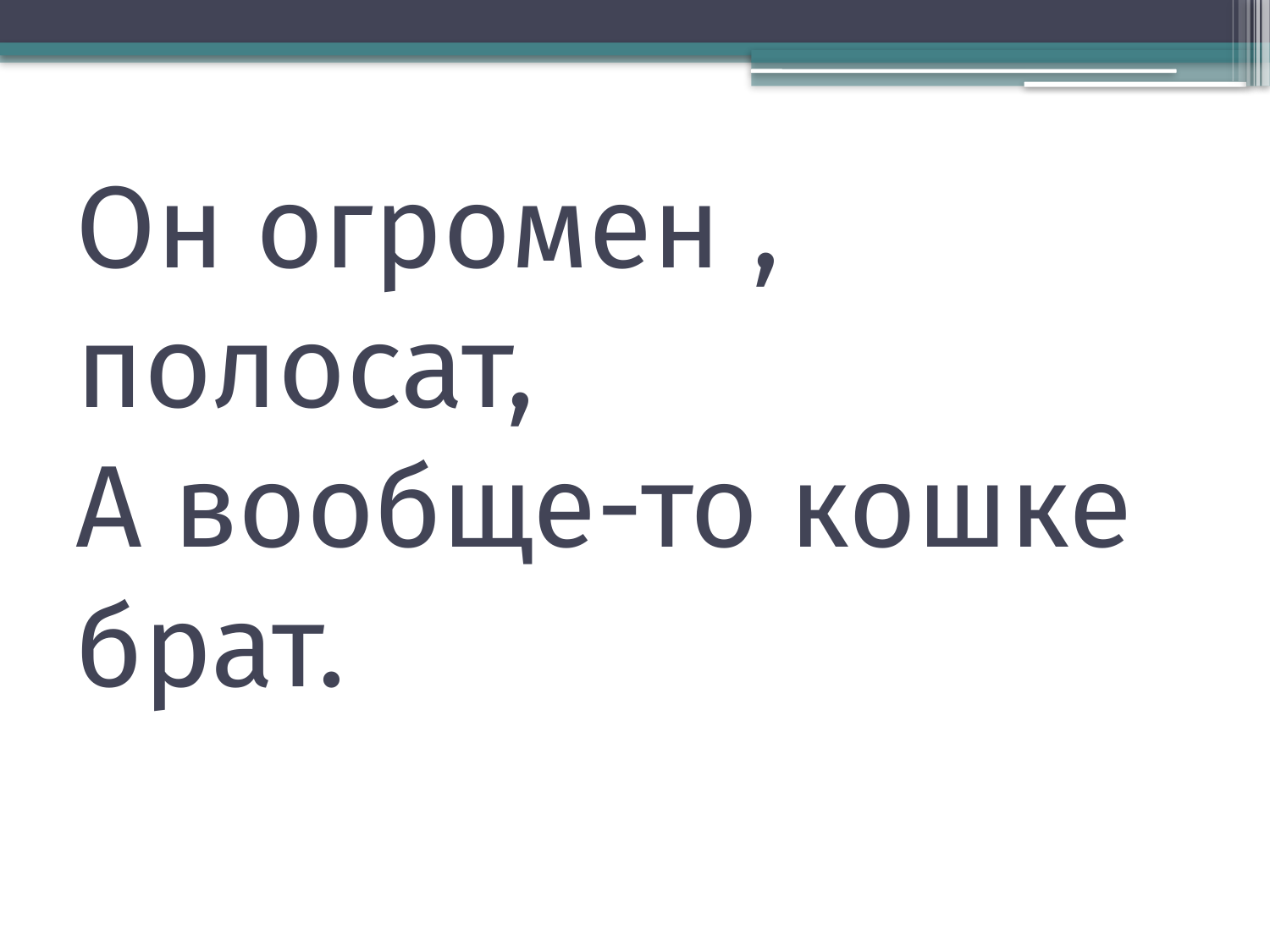

# Он огромен , полосат, А вообще-то кошке брат.